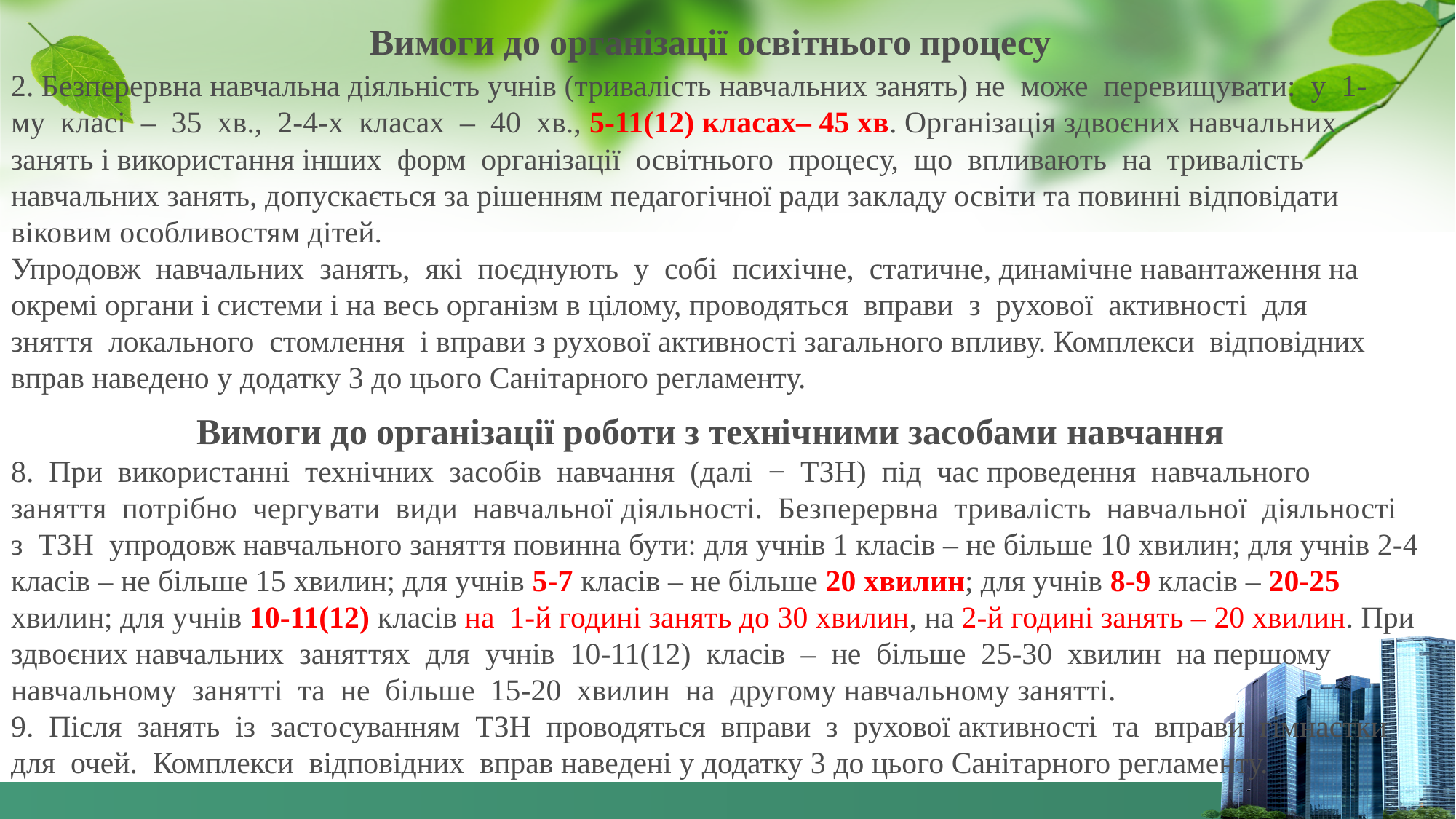

Вимоги до організації освітнього процесу
2. Безперервна навчальна діяльність учнів (тривалість навчальних занять) не  може  перевищувати:  у  1-му  класі  –  35  хв.,  2-4-х  класах  –  40  хв., 5-11(12) класах– 45 хв. Організація здвоєних навчальних занять і використання інших  форм  організації  освітнього  процесу,  що  впливають  на  тривалість
навчальних занять, допускається за рішенням педагогічної ради закладу освіти та повинні відповідати віковим особливостям дітей.
Упродовж  навчальних  занять,  які  поєднують  у  собі  психічне,  статичне, динамічне навантаження на окремі органи і системи і на весь організм в цілому, проводяться  вправи  з  рухової  активності  для  зняття  локального  стомлення  і вправи з рухової активності загального впливу. Комплекси  відповідних вправ наведено у додатку 3 до цього Санітарного регламенту.
Вимоги до організації роботи з технічними засобами навчання
8.  При  використанні  технічних  засобів  навчання  (далі  −  ТЗН)  під  час проведення  навчального  заняття  потрібно  чергувати  види  навчальної діяльності.  Безперервна  тривалість  навчальної  діяльності  з  ТЗН  упродовж навчального заняття повинна бути: для учнів 1 класів – не більше 10 хвилин; для учнів 2-4 класів – не більше 15 хвилин; для учнів 5-7 класів – не більше 20 хвилин; для учнів 8-9 класів – 20-25 хвилин; для учнів 10-11(12) класів на  1-й годині занять до 30 хвилин, на 2-й годині занять – 20 хвилин. При здвоєних навчальних  заняттях  для  учнів  10-11(12)  класів  –  не  більше  25-30  хвилин  на першому  навчальному  занятті  та  не  більше  15-20  хвилин  на  другому навчальному занятті.
9.  Після  занять  із  застосуванням  ТЗН  проводяться  вправи  з  рухової активності  та  вправи  гімнастки  для  очей.  Комплекси  відповідних  вправ наведені у додатку 3 до цього Санітарного регламенту.